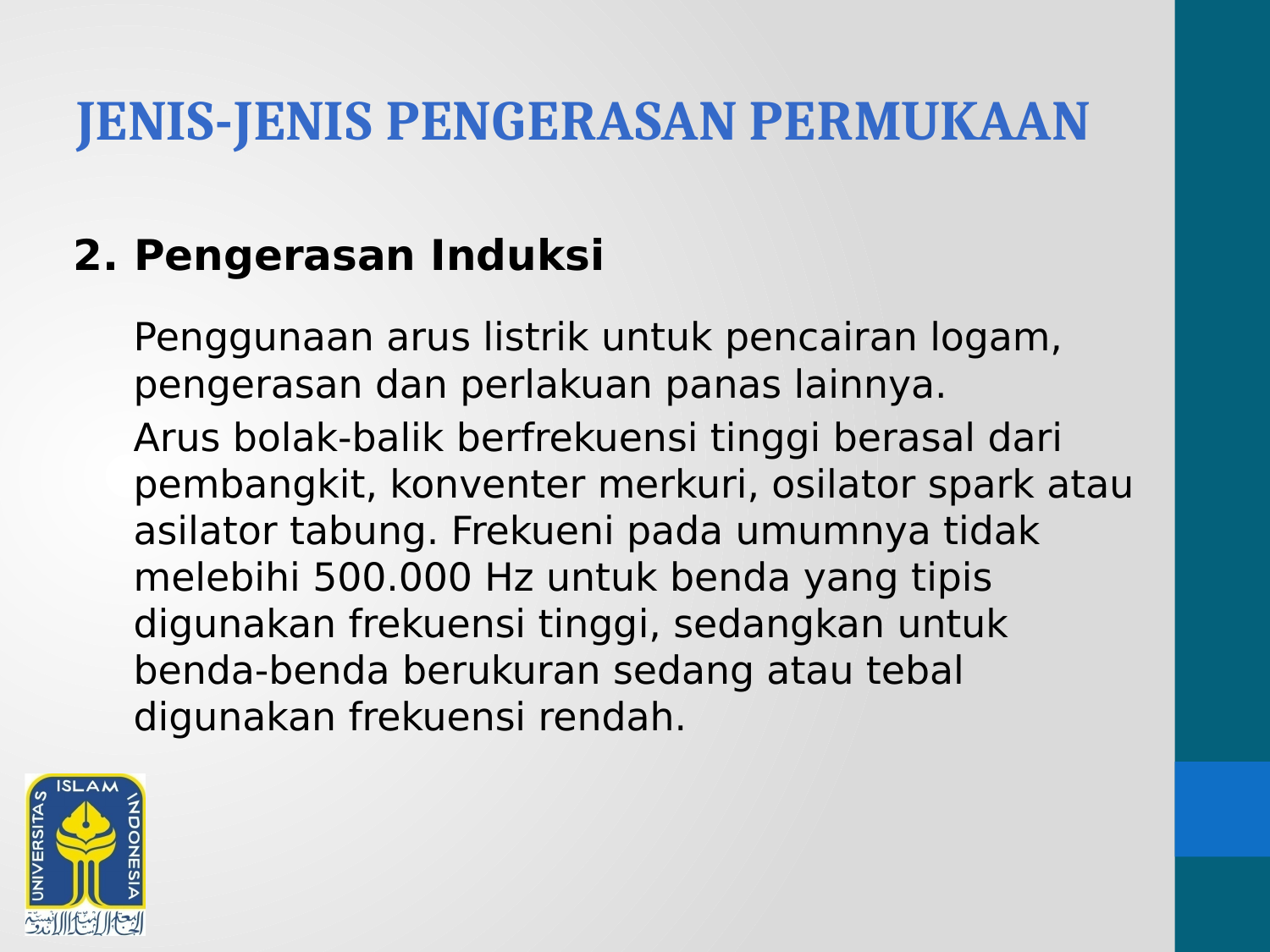

# Jenis-jenis pengerasan permukaan
2. Pengerasan Induksi
Penggunaan arus listrik untuk pencairan logam, pengerasan dan perlakuan panas lainnya.
Arus bolak-balik berfrekuensi tinggi berasal dari pembangkit, konventer merkuri, osilator spark atau asilator tabung. Frekueni pada umumnya tidak melebihi 500.000 Hz untuk benda yang tipis digunakan frekuensi tinggi, sedangkan untuk benda-benda berukuran sedang atau tebal digunakan frekuensi rendah.